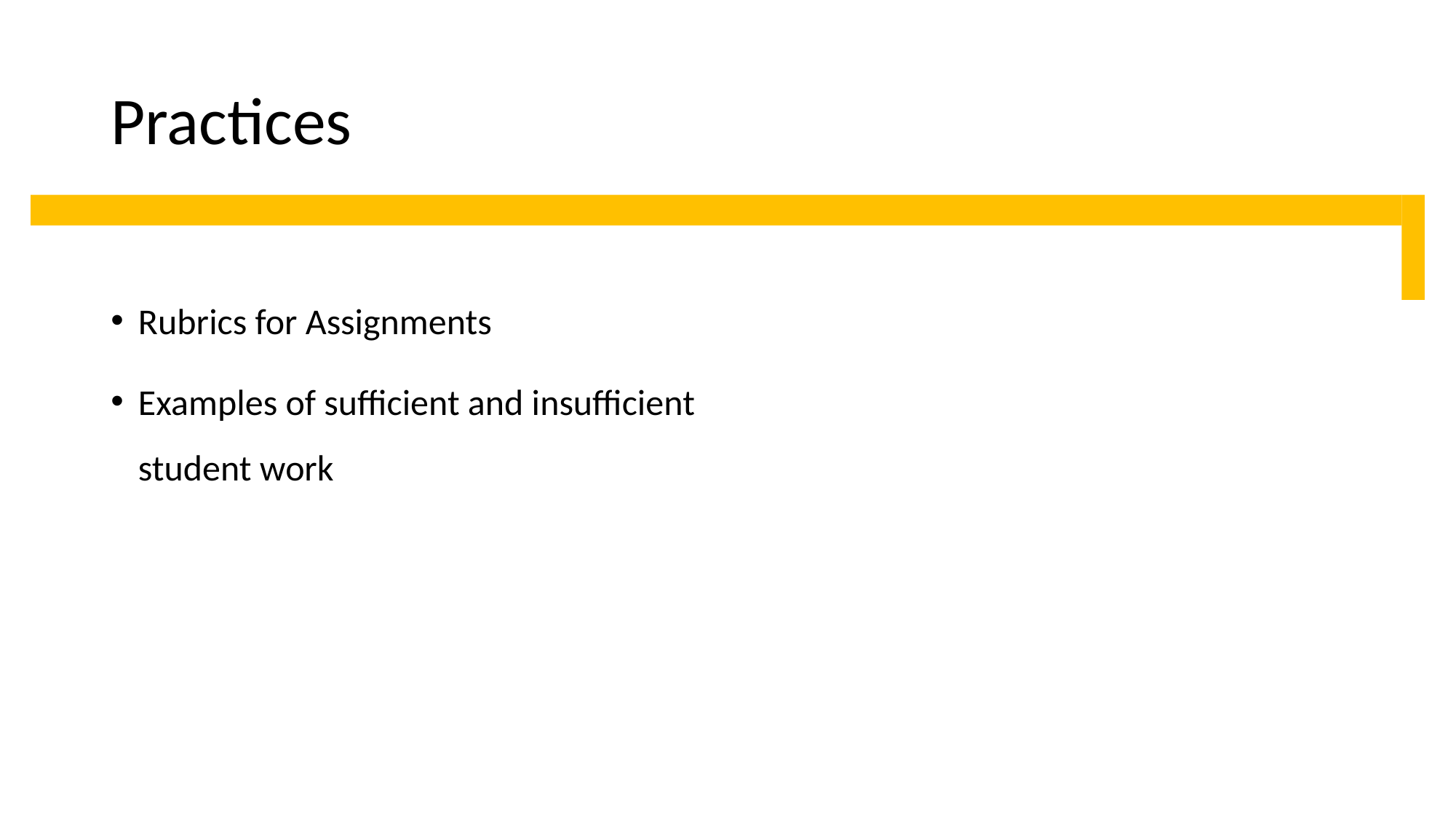

# Practices

Rubrics for Assignments
Examples of sufficient and insufficient student work